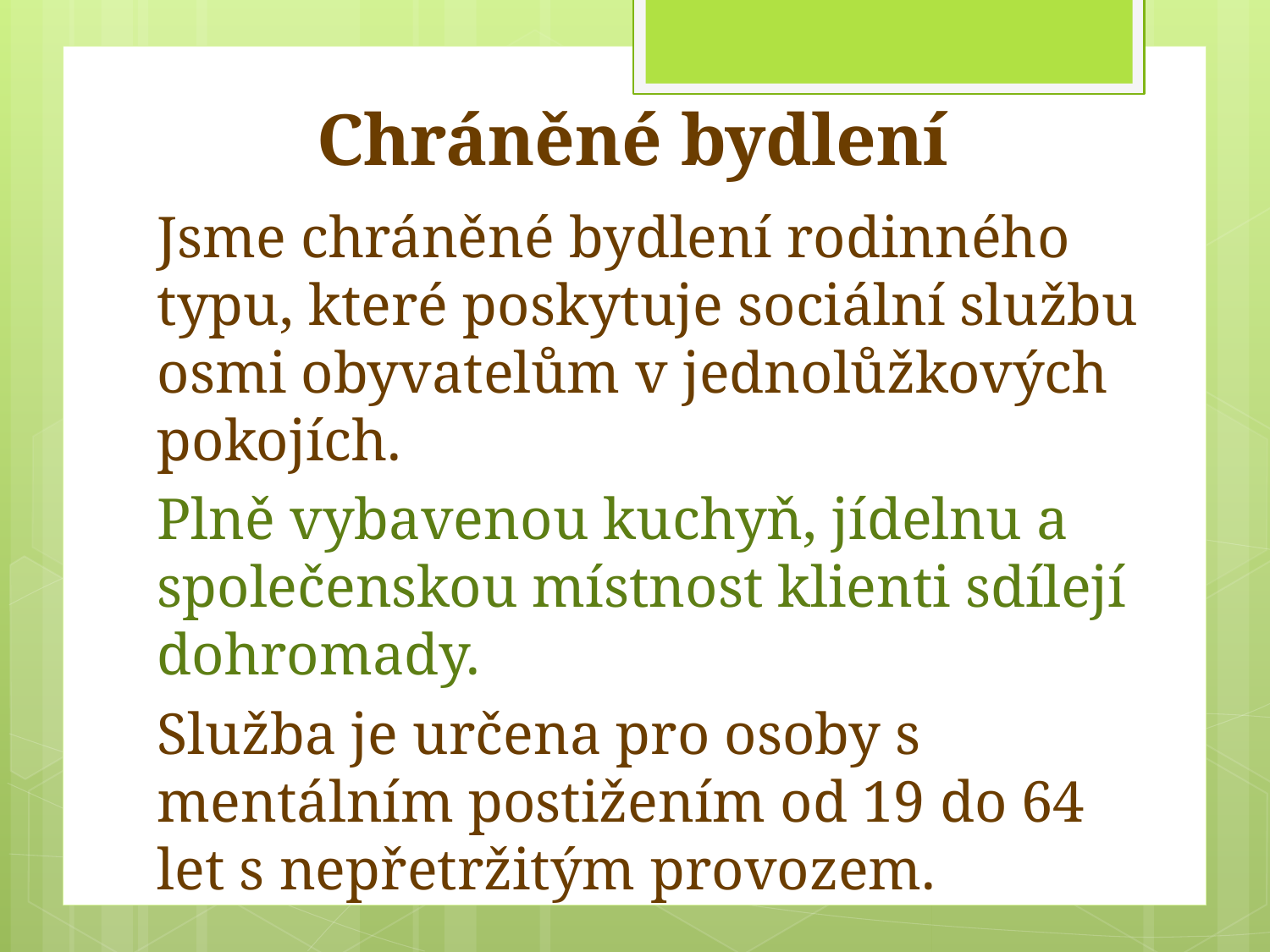

# Chráněné bydlení

Jsme chráněné bydlení rodinného typu, které poskytuje sociální službu osmi obyvatelům v jednolůžkových pokojích.
Plně vybavenou kuchyň, jídelnu a společenskou místnost klienti sdílejí dohromady.
Služba je určena pro osoby s mentálním postižením od 19 do 64 let s nepřetržitým provozem.